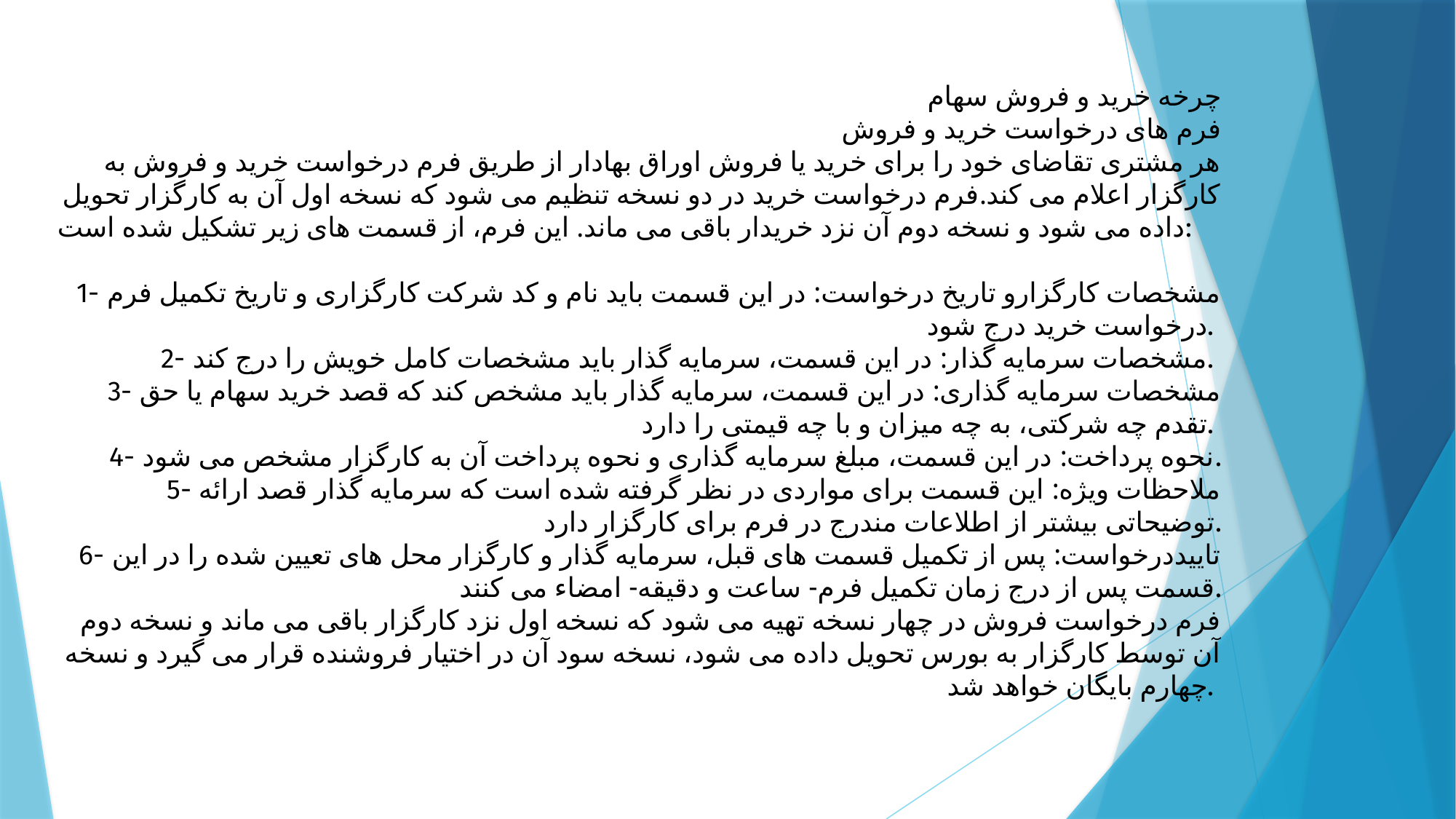

چرخه خرید و فروش سهام
فرم های درخواست خرید و فروش
هر مشتری تقاضای خود را برای خرید یا فروش اوراق بهادار از طریق فرم درخواست خرید و فروش به کارگزار اعلام می کند.فرم درخواست خرید در دو نسخه تنظیم می شود که نسخه اول آن به کارگزار تحویل داده می شود و نسخه دوم آن نزد خریدار باقی می ماند. این فرم، از قسمت های زیر تشکیل شده است:
1- مشخصات کارگزارو تاریخ درخواست: در این قسمت باید نام و کد شرکت کارگزاری و تاریخ تکمیل فرم درخواست خرید درج شود.
2- مشخصات سرمایه گذار: در این قسمت، سرمایه گذار باید مشخصات کامل خویش را درج کند.
3- مشخصات سرمایه گذاری: در این قسمت، سرمایه گذار باید مشخص کند که قصد خرید سهام یا حق تقدم چه شرکتی، به چه میزان و با چه قیمتی را دارد.
4- نحوه پرداخت: در این قسمت، مبلغ سرمایه گذاری و نحوه پرداخت آن به کارگزار مشخص می شود.
5- ملاحظات ویژه: این قسمت برای مواردی در نظر گرفته شده است که سرمایه گذار قصد ارائه توضیحاتی بیشتر از اطلاعات مندرج در فرم برای کارگزار دارد.
6- تاییددرخواست: پس از تکمیل قسمت های قبل، سرمایه گذار و کارگزار محل های تعیین شده را در این قسمت پس از درج زمان تکمیل فرم- ساعت و دقیقه- امضاء می کنند.
فرم درخواست فروش در چهار نسخه تهیه می شود که نسخه اول نزد کارگزار باقی می ماند و نسخه دوم آن توسط کارگزار به بورس تحویل داده می شود، نسخه سود آن در اختیار فروشنده قرار می گیرد و نسخه چهارم بایگان خواهد شد.